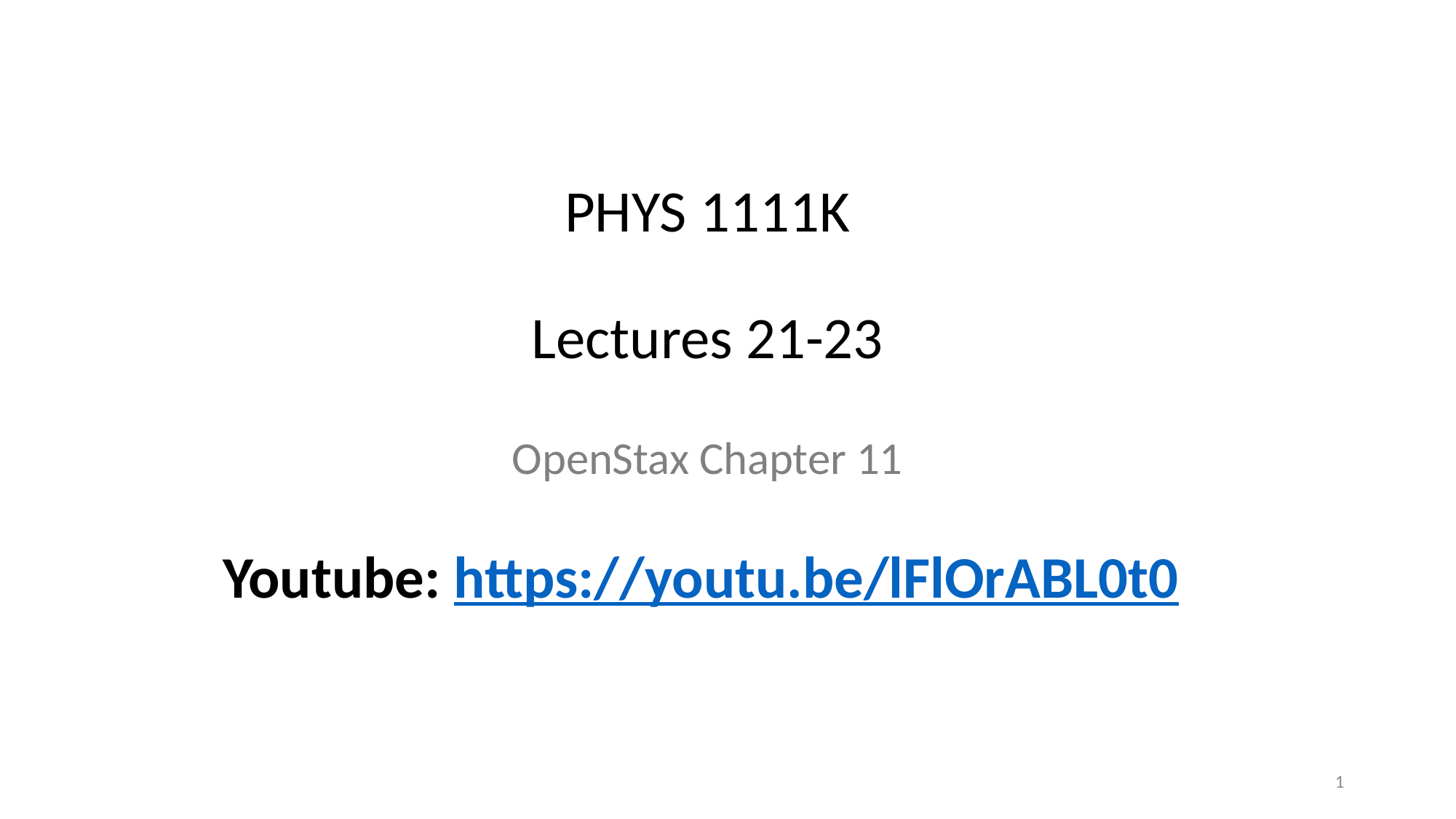

# PHYS 1111K Lectures 21-23 OpenStax Chapter 11 Youtube: https://youtu.be/lFlOrABL0t0
1